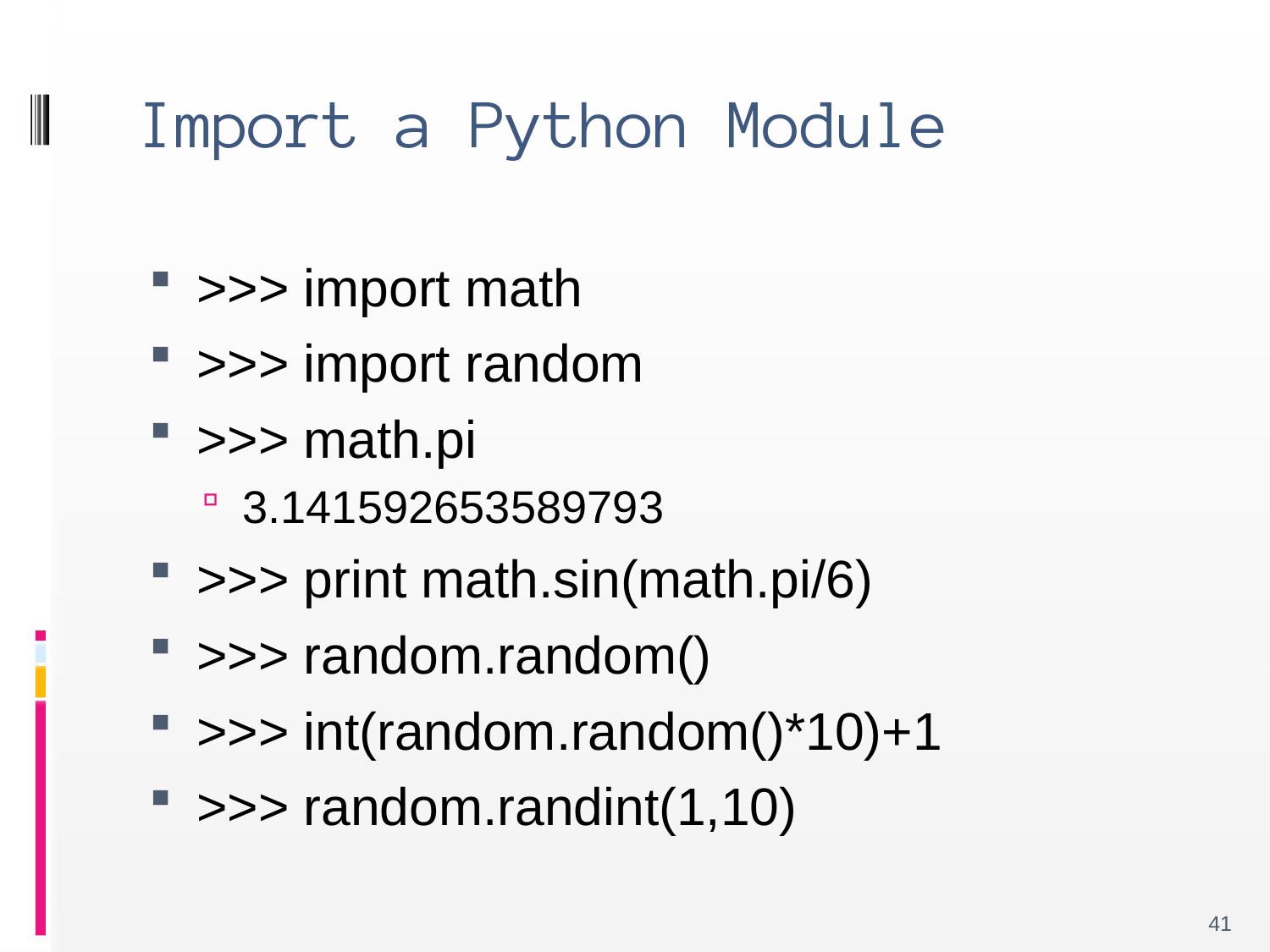

# Import a Python Module
>>> import math
>>> import random
>>> math.pi
3.141592653589793
>>> print math.sin(math.pi/6)
>>> random.random()
>>> int(random.random()*10)+1
>>> random.randint(1,10)
41